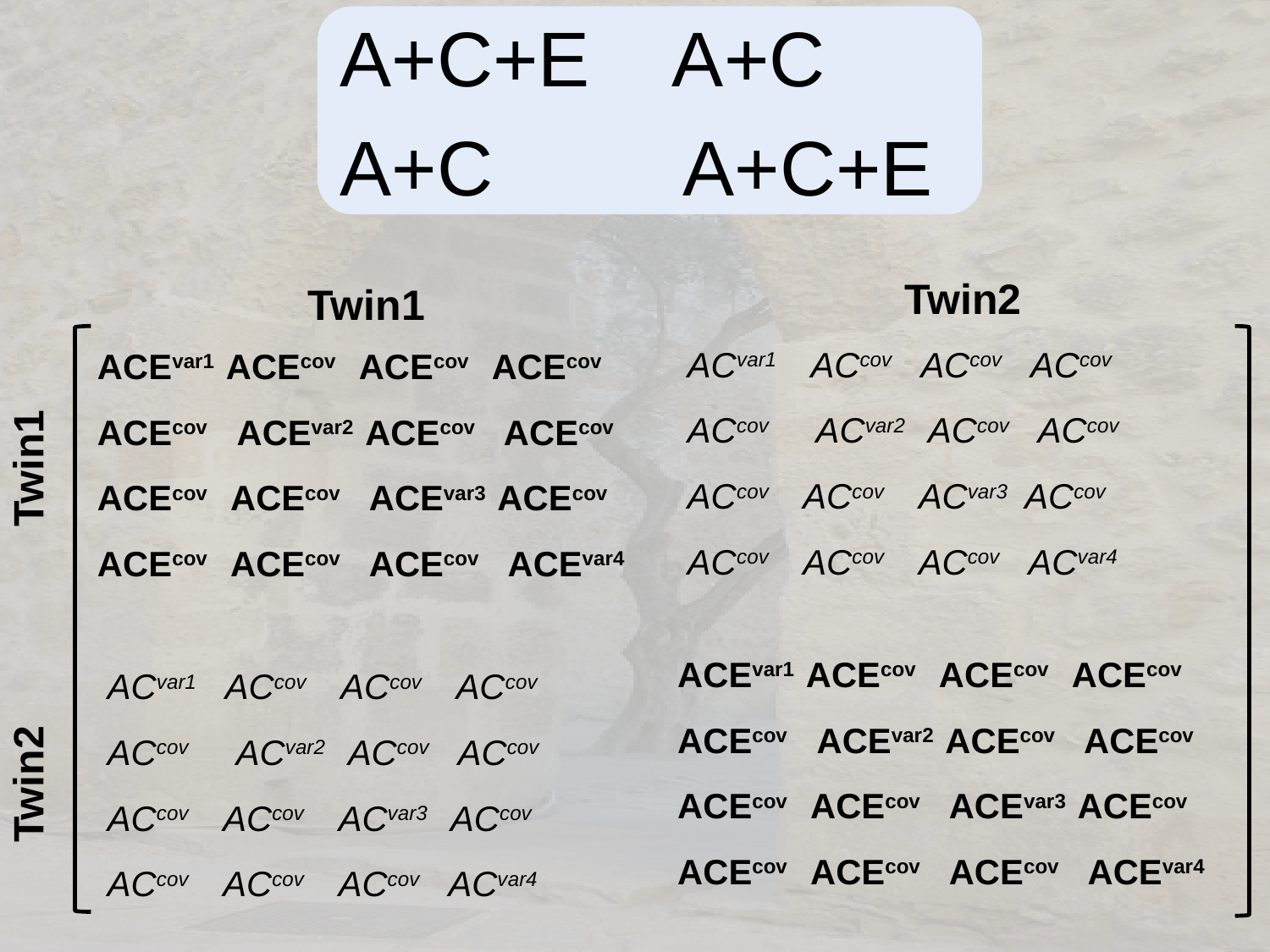

A+C+E    A+C
A+C         A+C+E
Twin2
Twin1

ACvar1      ACcov     ACcov     ACcov
ACcov     ACvar2    ACcov     ACcov
ACcov      ACcov      ACvar3   ACcov
ACcov      ACcov      ACcov     ACvar4
ACEvar1  ACEcov    ACEcov    ACEcov
ACEcov   ACEvar2  ACEcov     ACEcov
ACEcov    ACEcov     ACEvar3  ACEcov
ACEcov    ACEcov     ACEcov     ACEvar4
Twin1
ACEvar1  ACEcov    ACEcov    ACEcov
ACEcov   ACEvar2  ACEcov     ACEcov
ACEcov    ACEcov     ACEvar3  ACEcov
ACEcov    ACEcov     ACEcov     ACEvar4
ACvar1     ACcov      ACcov      ACcov
ACcov     ACvar2    ACcov     ACcov
ACcov      ACcov      ACvar3    ACcov
ACcov      ACcov      ACcov     ACvar4
Twin2